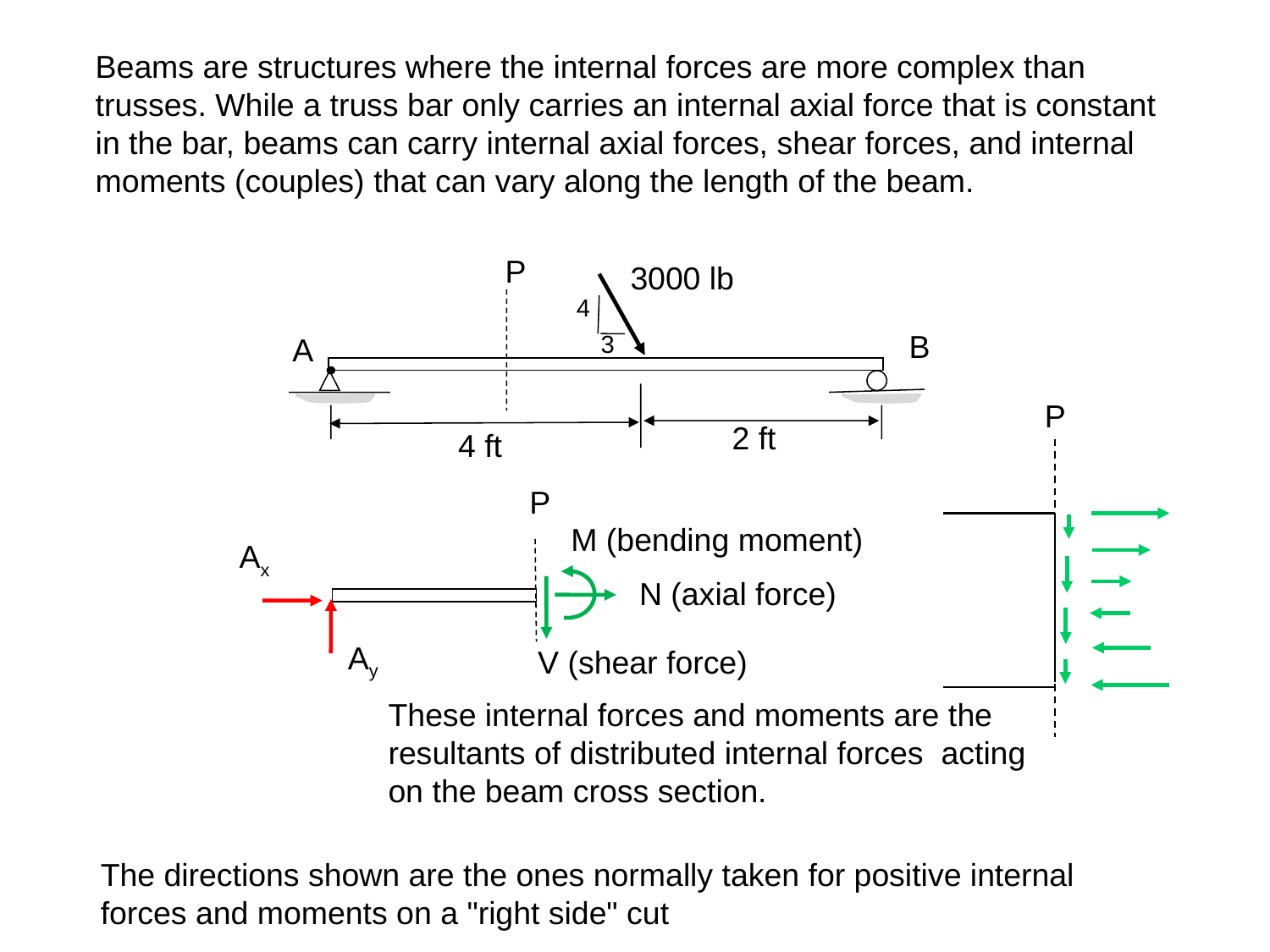

Beams are structures where the internal forces are more complex than trusses. While a truss bar only carries an internal axial force that is constant in the bar, beams can carry internal axial forces, shear forces, and internal moments (couples) that can vary along the length of the beam.
P
3000 lb

4

B
3
A

P

2 ft
4 ft

P
M (bending moment)
Ax

N (axial force)

Ay
V (shear force)
These internal forces and moments are the resultants of distributed internal forces  acting on the beam cross section.
The directions shown are the ones normally taken for positive internal forces and moments on a "right side" cut